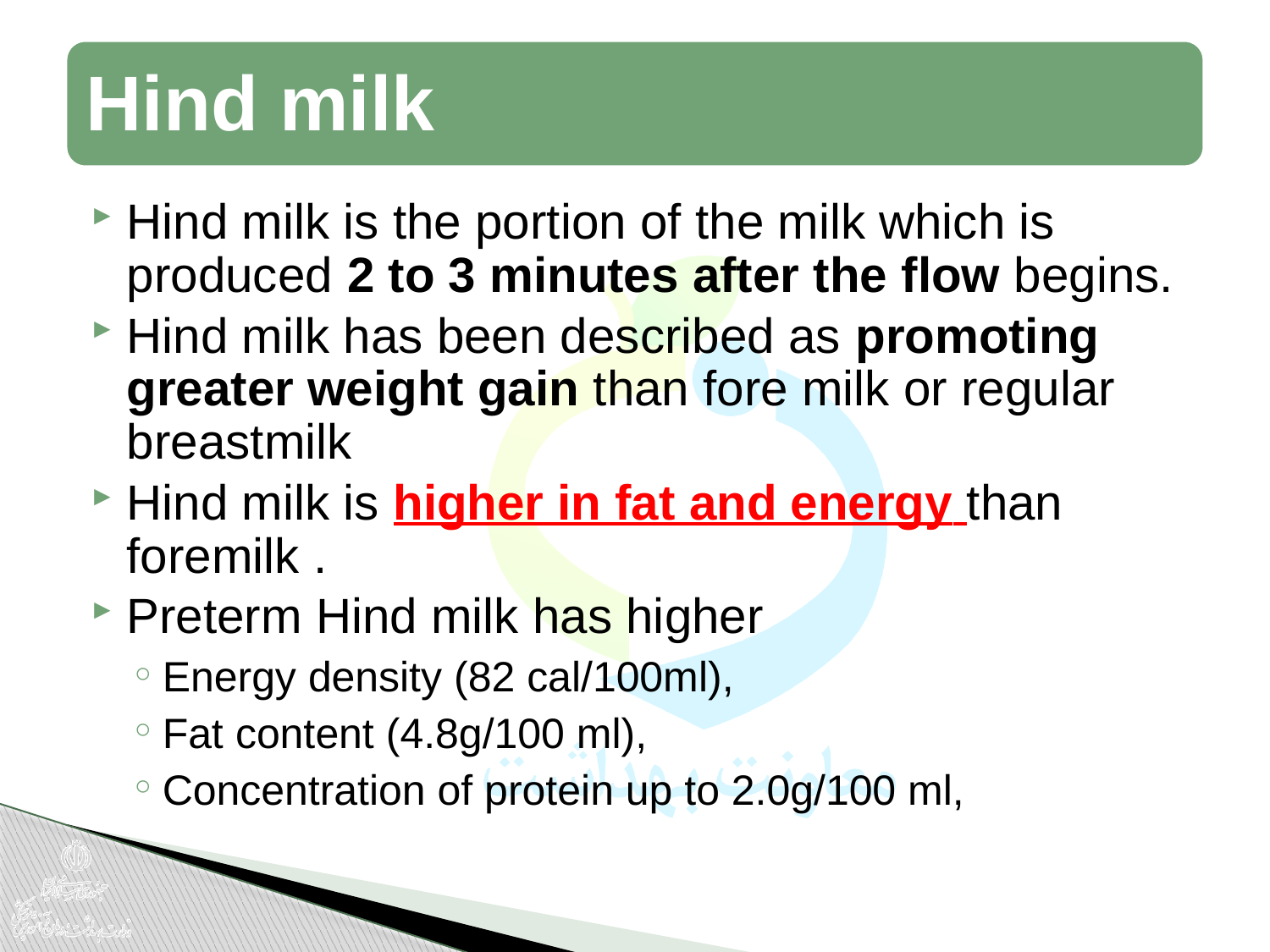

Hind milk
Hind milk is the portion of the milk which is produced 2 to 3 minutes after the flow begins.
Hind milk has been described as promoting greater weight gain than fore milk or regular breastmilk
Hind milk is higher in fat and energy than foremilk .
Preterm Hind milk has higher
Energy density (82 cal/100ml),
Fat content (4.8g/100 ml),
Concentration of protein up to 2.0g/100 ml,